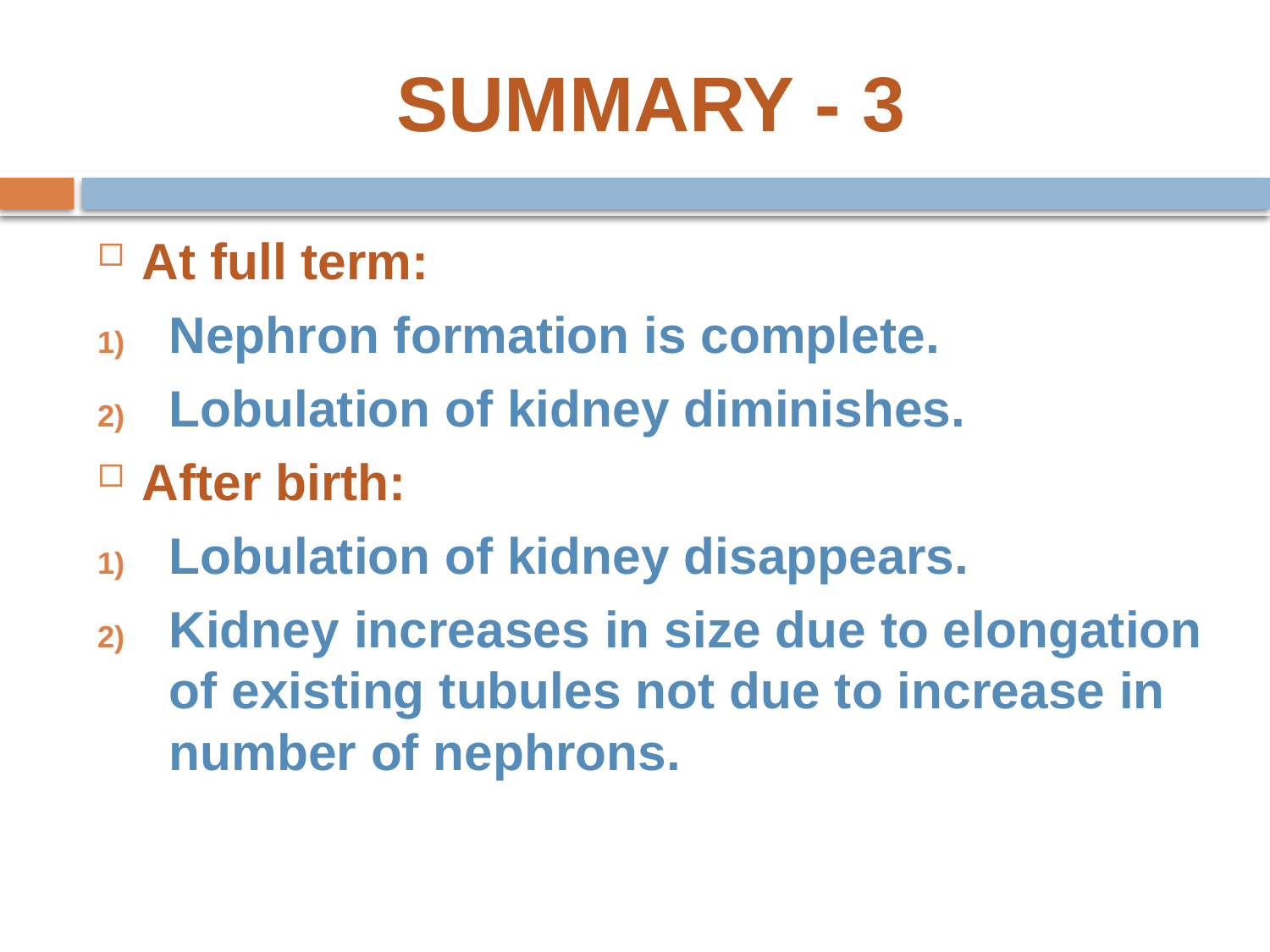

# SUMMARY - 3
At full term:
Nephron formation is complete.
Lobulation of kidney diminishes.
After birth:
Lobulation of kidney disappears.
Kidney increases in size due to elongation of existing tubules not due to increase in number of nephrons.